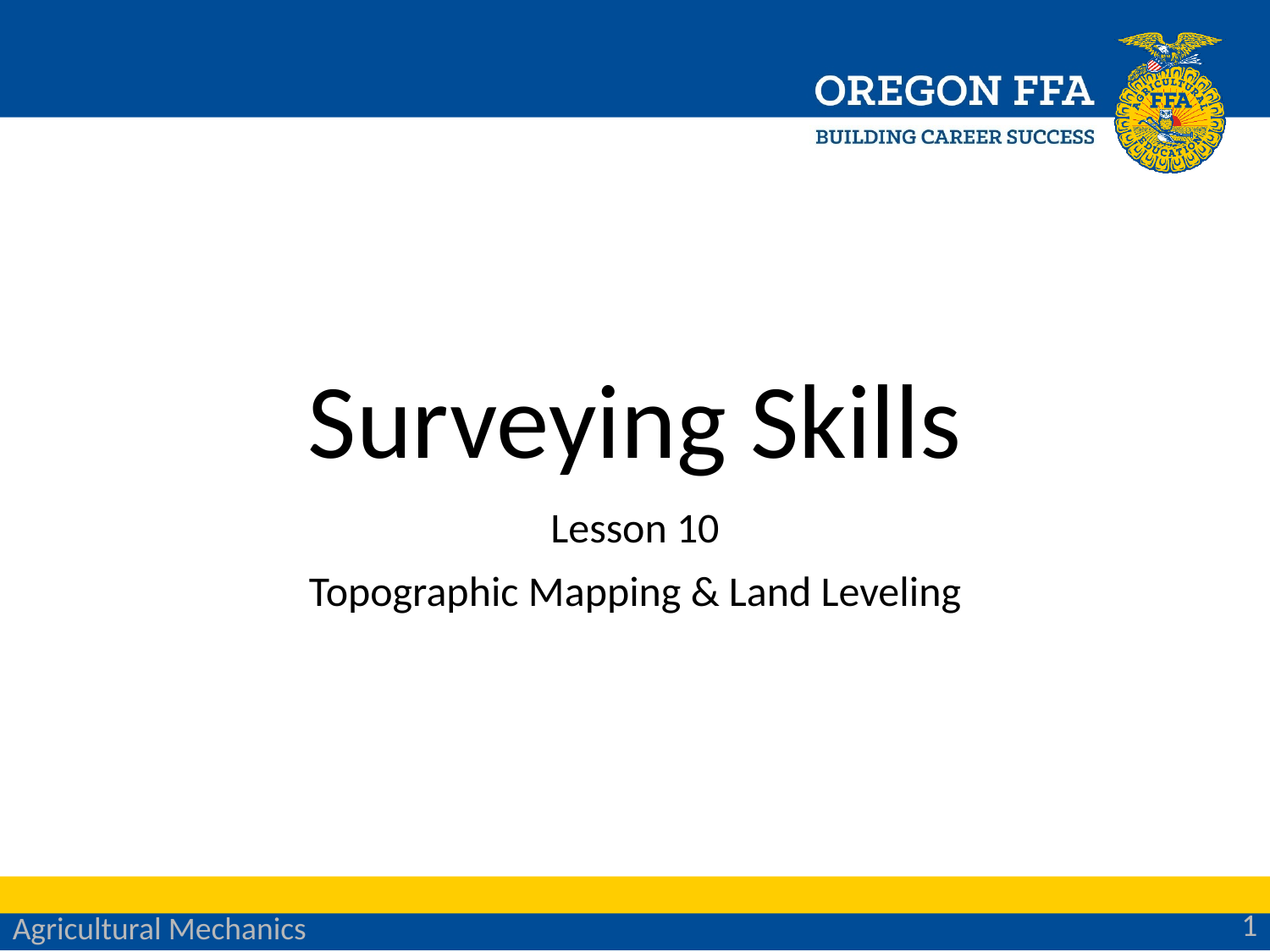

# Surveying Skills
Lesson 10
Topographic Mapping & Land Leveling

1
Agricultural Mechanics